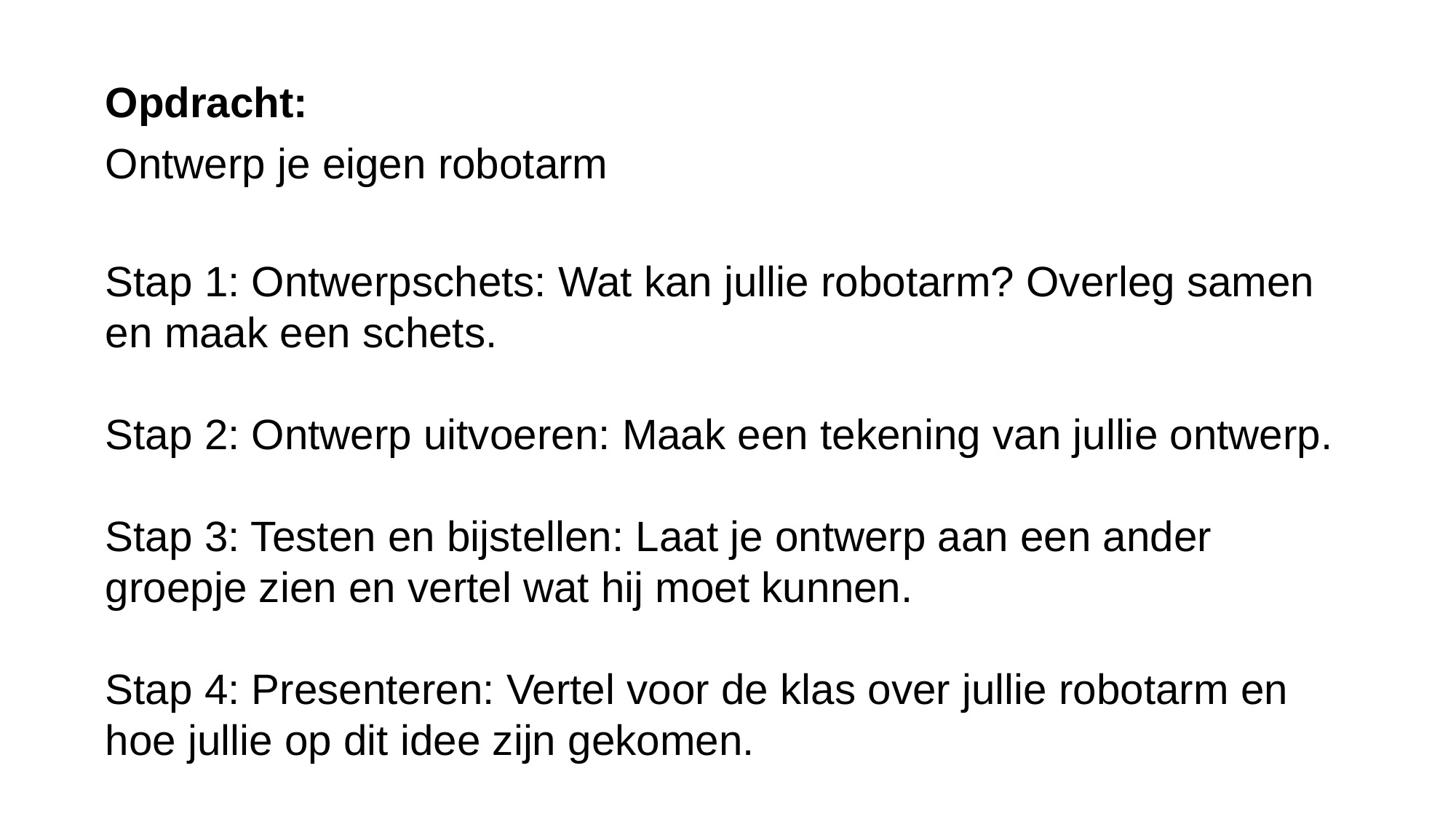

Opdracht:
Ontwerp je eigen robotarm
Stap 1: Ontwerpschets: Wat kan jullie robotarm? Overleg samen en maak een schets.

Stap 2: Ontwerp uitvoeren: Maak een tekening van jullie ontwerp.

Stap 3: Testen en bijstellen: Laat je ontwerp aan een ander groepje zien en vertel wat hij moet kunnen.

Stap 4: Presenteren: Vertel voor de klas over jullie robotarm en hoe jullie op dit idee zijn gekomen.